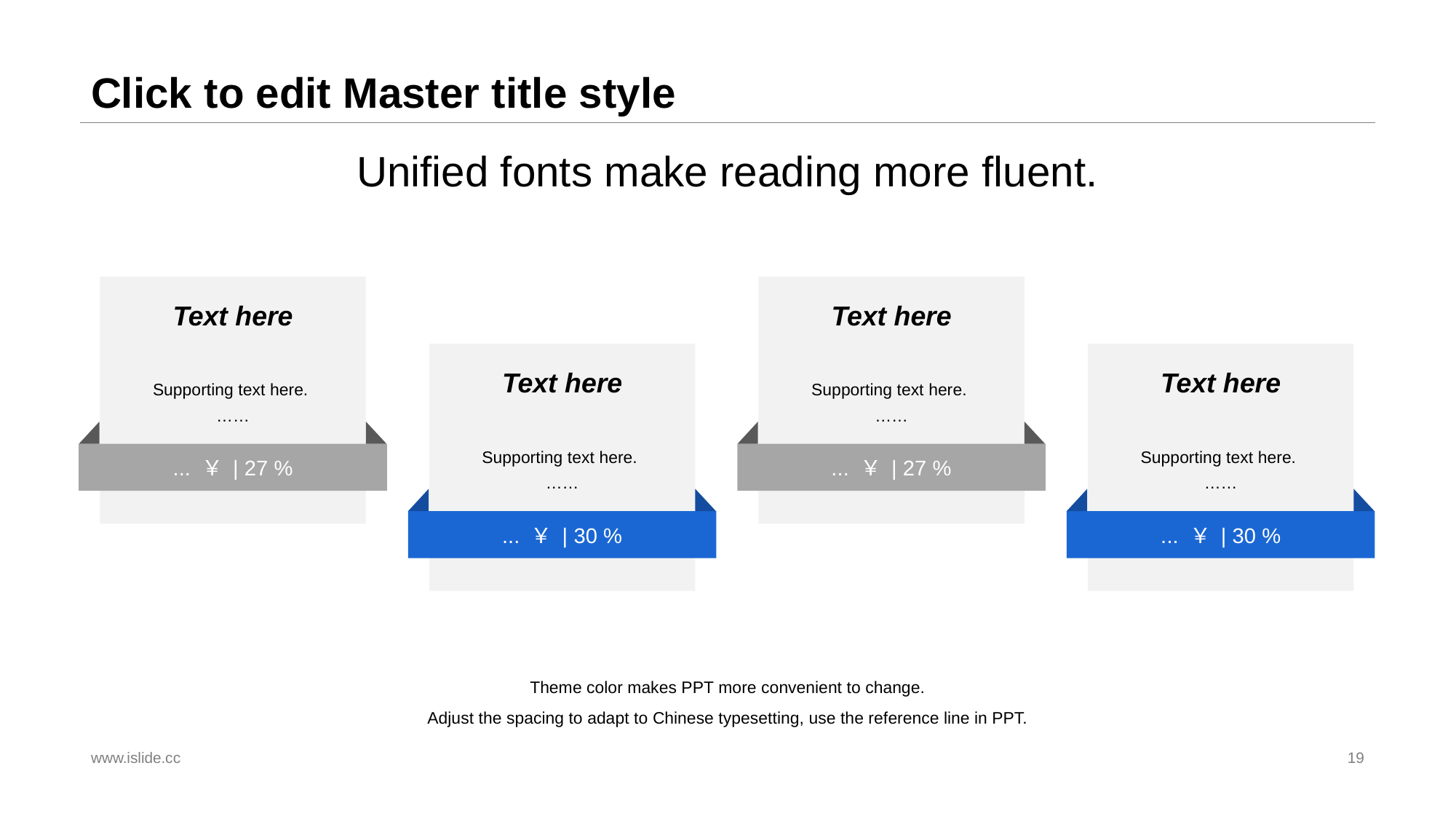

# Click to edit Master title style
Unified fonts make reading more fluent.
Text here
Supporting text here.
……

... ￥ | 27 %
Text here
Supporting text here.
……

... ￥ | 27 %
Text here
Supporting text here.
……

... ￥ | 30 %
Text here
Supporting text here.
……

... ￥ | 30 %
Theme color makes PPT more convenient to change.
Adjust the spacing to adapt to Chinese typesetting, use the reference line in PPT.
www.islide.cc
19